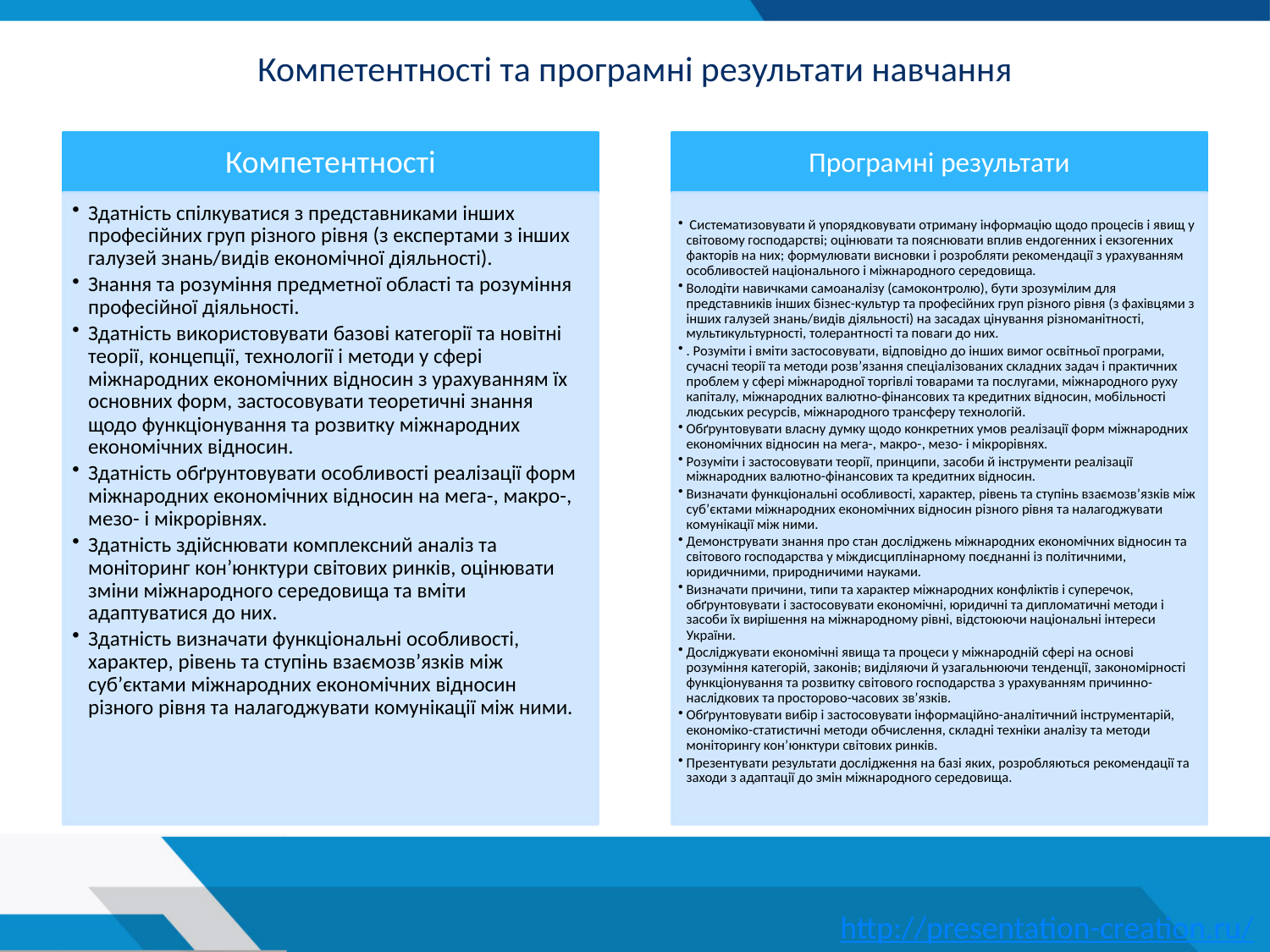

# Компетентності та програмні результати навчання
Компетентності
Здатність спілкуватися з представниками інших професійних груп різного рівня (з експертами з інших галузей знань/видів економічної діяльності).
Знання та розуміння предметної області та розуміння професійної діяльності.
Здатність використовувати базові категорії та новітні теорії, концепції, технології і методи у сфері міжнародних економічних відносин з урахуванням їх основних форм, застосовувати теоретичні знання щодо функціонування та розвитку міжнародних економічних відносин.
Здатність обґрунтовувати особливості реалізації форм міжнародних економічних відносин на мега-, макро-, мезо- і мікрорівнях.
Здатність здійснювати комплексний аналіз та моніторинг кон’юнктури світових ринків, оцінювати зміни міжнародного середовища та вміти адаптуватися до них.
Здатність визначати функціональні особливості, характер, рівень та ступінь взаємозв’язків між суб’єктами міжнародних економічних відносин різного рівня та налагоджувати комунікації між ними.
Програмні результати

 Систематизовувати й упорядковувати отриману інформацію щодо процесів і явищ у світовому господарстві; оцінювати та пояснювати вплив ендогенних і екзогенних факторів на них; формулювати висновки і розробляти рекомендації з урахуванням особливостей національного і міжнародного середовища.
Володіти навичками самоаналізу (самоконтролю), бути зрозумілим для представників інших бізнес-культур та професійних груп різного рівня (з фахівцями з інших галузей знань/видів діяльності) на засадах цінування різноманітності, мультикультурності, толерантності та поваги до них.
. Розуміти і вміти застосовувати, відповідно до інших вимог освітньої програми, сучасні теорії та методи розв’язання спеціалізованих складних задач і практичних проблем у сфері міжнародної торгівлі товарами та послугами, міжнародного руху капіталу, міжнародних валютно-фінансових та кредитних відносин, мобільності людських ресурсів, міжнародного трансферу технологій.
Обґрунтовувати власну думку щодо конкретних умов реалізації форм міжнародних економічних відносин на мега-, макро-, мезо- і мікрорівнях.
Розуміти і застосовувати теорії, принципи, засоби й інструменти реалізації міжнародних валютно-фінансових та кредитних відносин.
Визначати функціональні особливості, характер, рівень та ступінь взаємозв’язків між суб’єктами міжнародних економічних відносин різного рівня та налагоджувати комунікації між ними.
Демонструвати знання про стан досліджень міжнародних економічних відносин та світового господарства у міждисциплінарному поєднанні із політичними, юридичними, природничими науками.
Визначати причини, типи та характер міжнародних конфліктів і суперечок, обґрунтовувати і застосовувати економічні, юридичні та дипломатичні методи і засоби їх вирішення на міжнародному рівні, відстоюючи національні інтереси України.
Досліджувати економічні явища та процеси у міжнародній сфері на основі розуміння категорій, законів; виділяючи й узагальнюючи тенденції, закономірності функціонування та розвитку світового господарства з урахуванням причинно-наслідкових та просторово-часових зв’язків.
Обґрунтовувати вибір і застосовувати інформаційно-аналітичний інструментарій, економіко-статистичні методи обчислення, складні техніки аналізу та методи моніторингу кон’юнктури світових ринків.
Презентувати результати дослідження на базі яких, розробляються рекомендації та заходи з адаптації до змін міжнародного середовища.